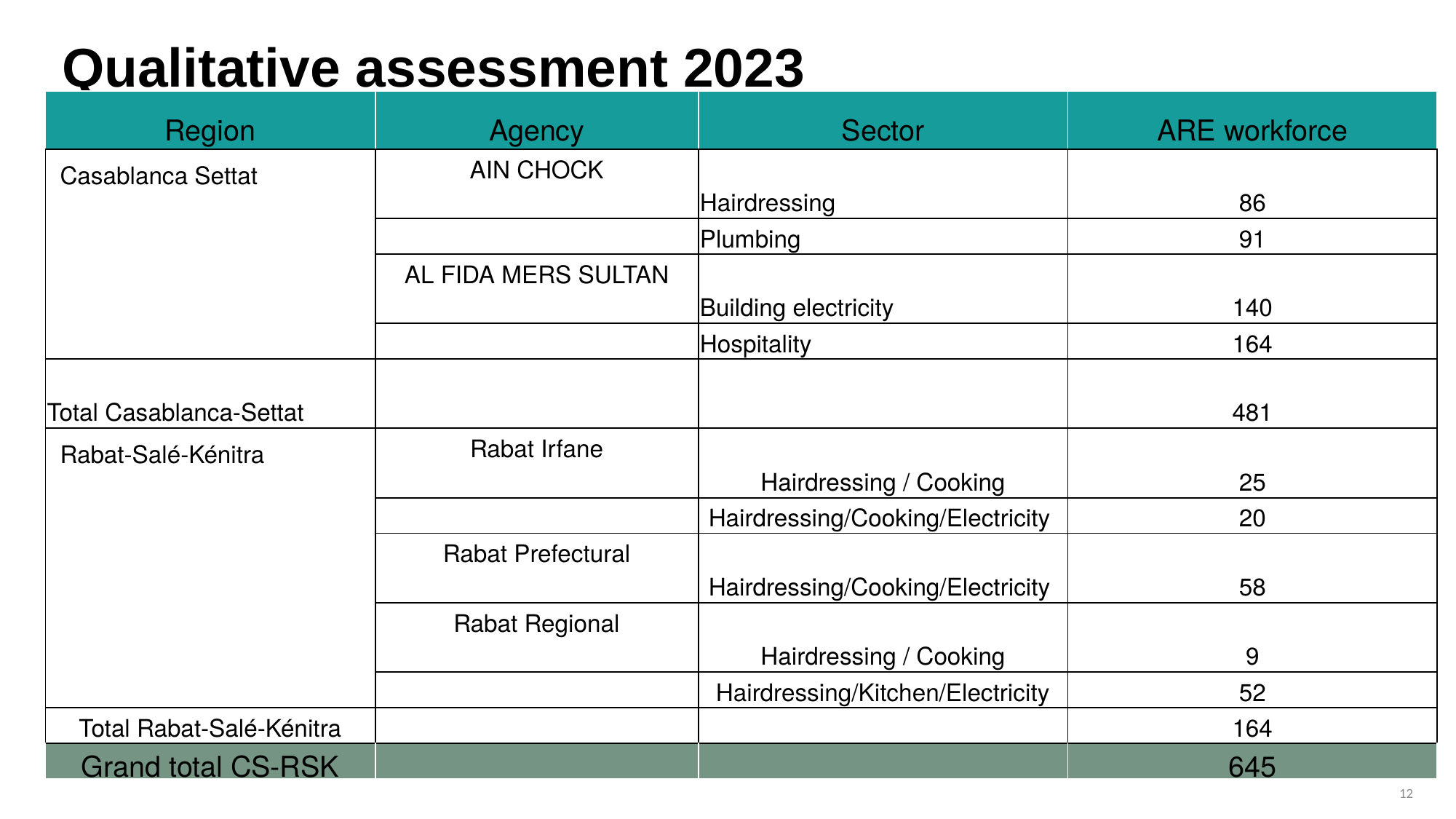

12
# Qualitative assessment 2023

| Region | Agency | Sector | ARE workforce |
| --- | --- | --- | --- |
| Casablanca Settat | AIN CHOCK | Hairdressing | 86 |
|  |  | Plumbing | 91 |
|  | AL FIDA MERS SULTAN | Building electricity | 140 |
|  |  | Hospitality | 164 |
| Total Casablanca-Settat |  |  | 481 |
| Rabat-Salé-Kénitra | Rabat Irfane | Hairdressing / Cooking | 25 |
|  |  | Hairdressing/Cooking/Electricity | 20 |
|  | Rabat Prefectural | Hairdressing/Cooking/Electricity | 58 |
|  | Rabat Regional | Hairdressing / Cooking | 9 |
|  |  | Hairdressing/Kitchen/Electricity | 52 |
| Total Rabat-Salé-Kénitra |  |  | 164 |
| Grand total CS-RSK |  |  | 645 |